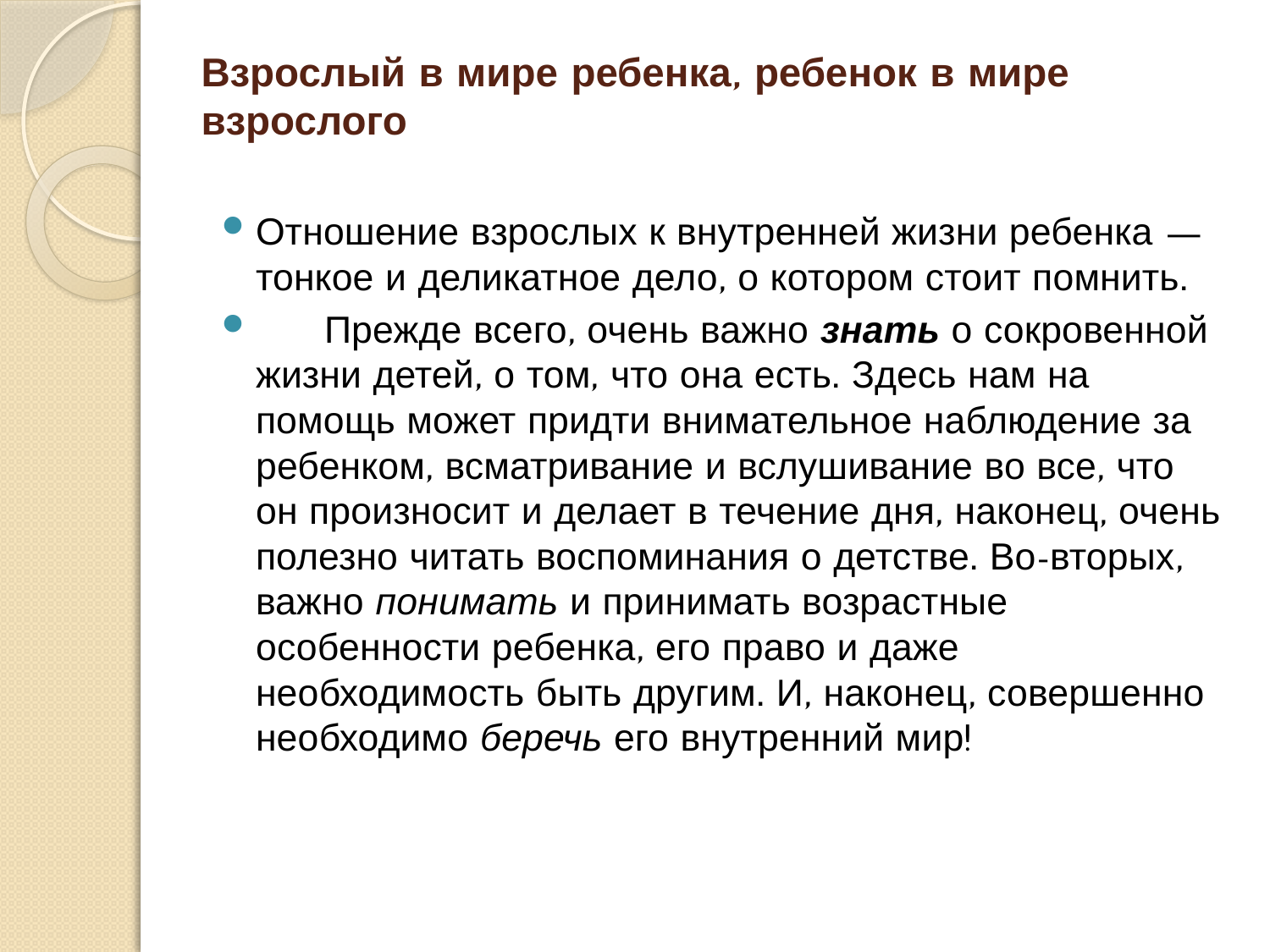

# Взрослый в мире ребенка, ребенок в мире взрослого
Отношение взрослых к внутренней жизни ребенка — тонкое и деликатное дело, о котором стоит помнить.
      Прежде всего, очень важно знать о сокровенной жизни детей, о том, что она есть. Здесь нам на помощь может придти внимательное наблюдение за ребенком, всматривание и вслушивание во все, что он произносит и делает в течение дня, наконец, очень полезно читать воспоминания о детстве. Во-вторых, важно понимать и принимать возрастные особенности ребенка, его право и даже необходимость быть другим. И, наконец, совершенно необходимо беречь его внутренний мир!